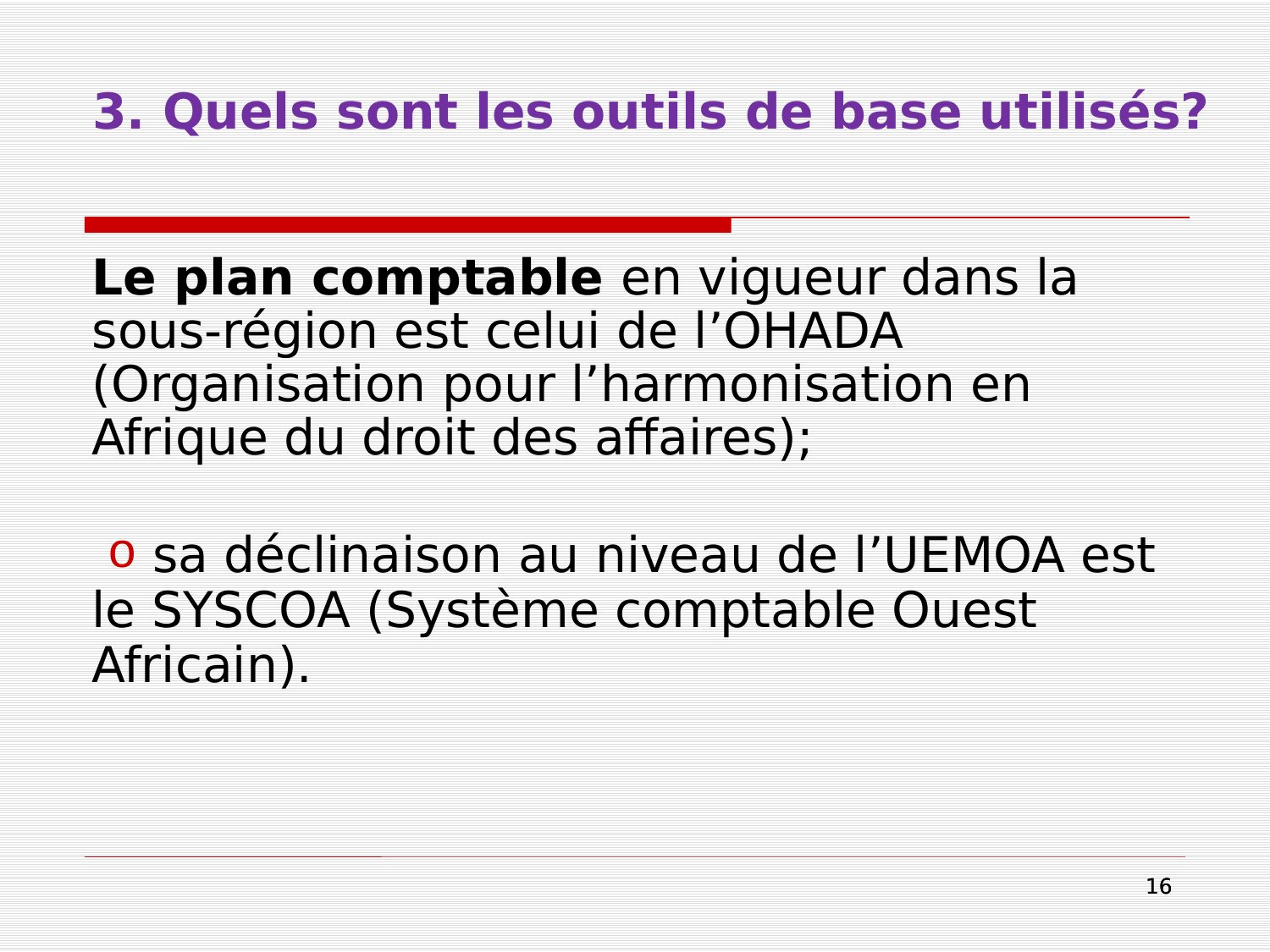

# 3. Quels sont les outils de base utilisés?
Le plan comptable en vigueur dans la sous-région est celui de l’OHADA (Organisation pour l’harmonisation en Afrique du droit des affaires);

 sa déclinaison au niveau de l’UEMOA est le SYSCOA (Système comptable Ouest Africain).
16
16